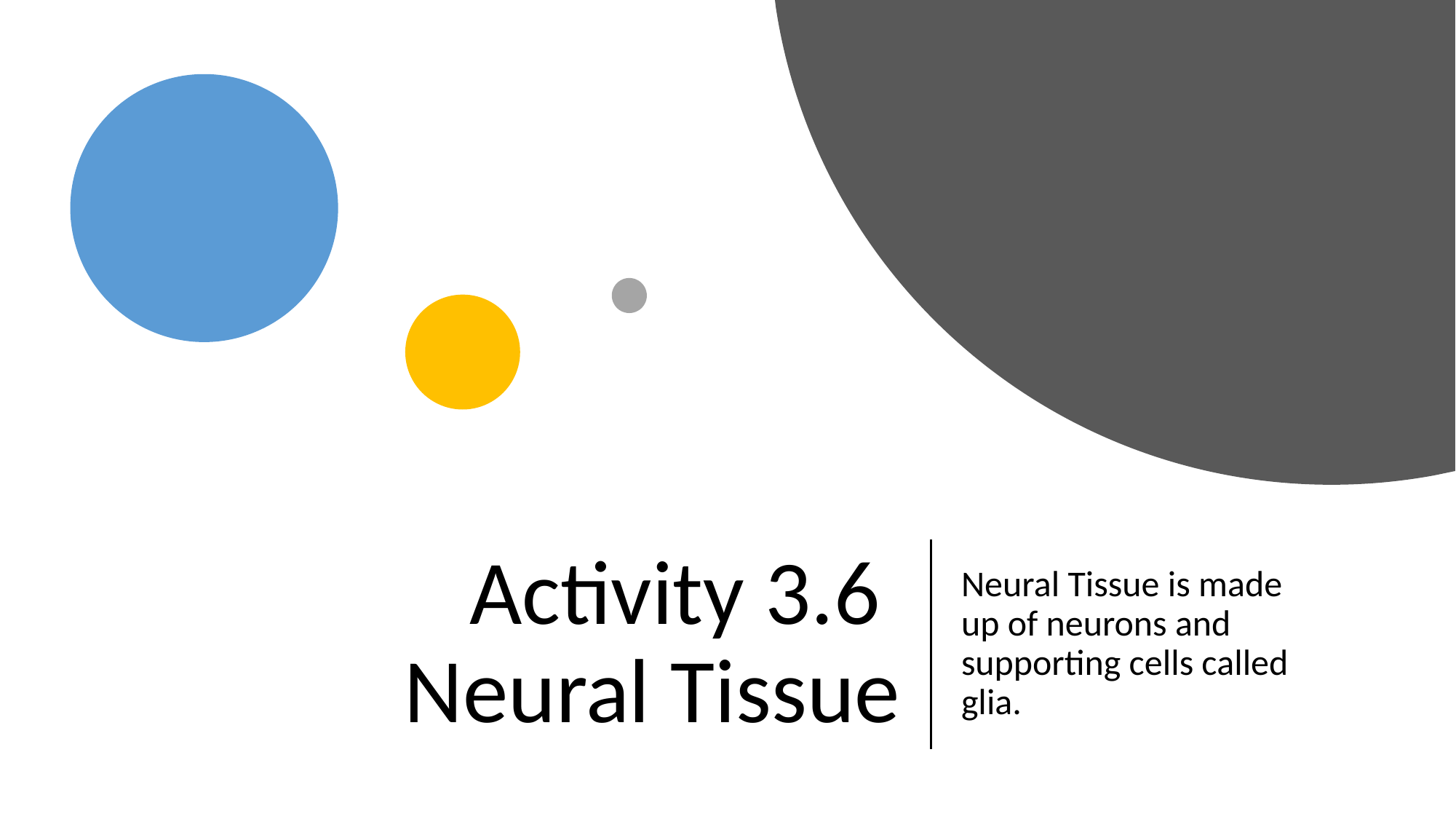

# Activity 3.6  Neural Tissue
Neural Tissue is made up of neurons and supporting cells called glia.